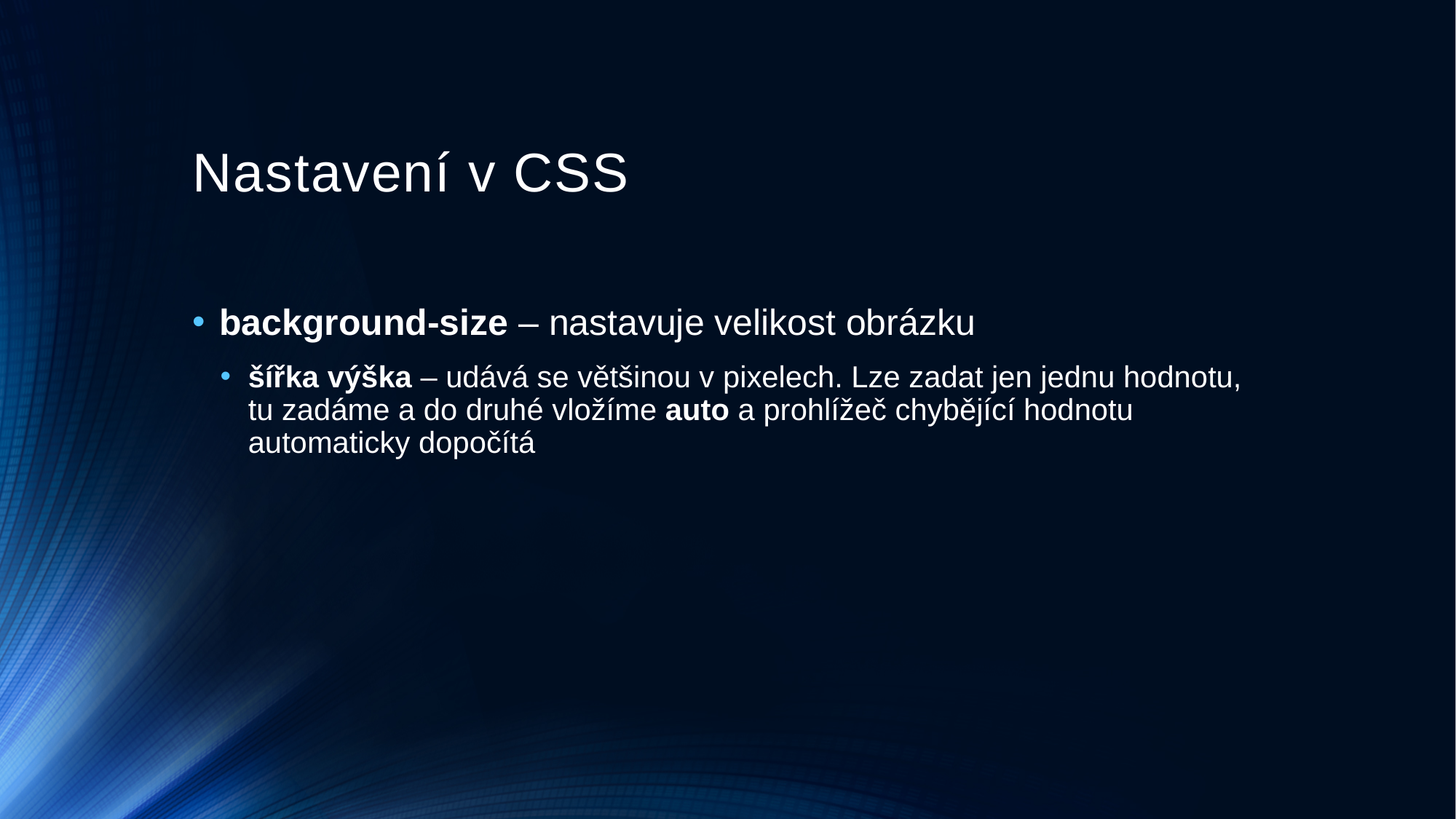

# Nastavení v CSS

background-size – nastavuje velikost obrázku
šířka výška – udává se většinou v pixelech. Lze zadat jen jednu hodnotu, tu zadáme a do druhé vložíme auto a prohlížeč chybějící hodnotu automaticky dopočítá